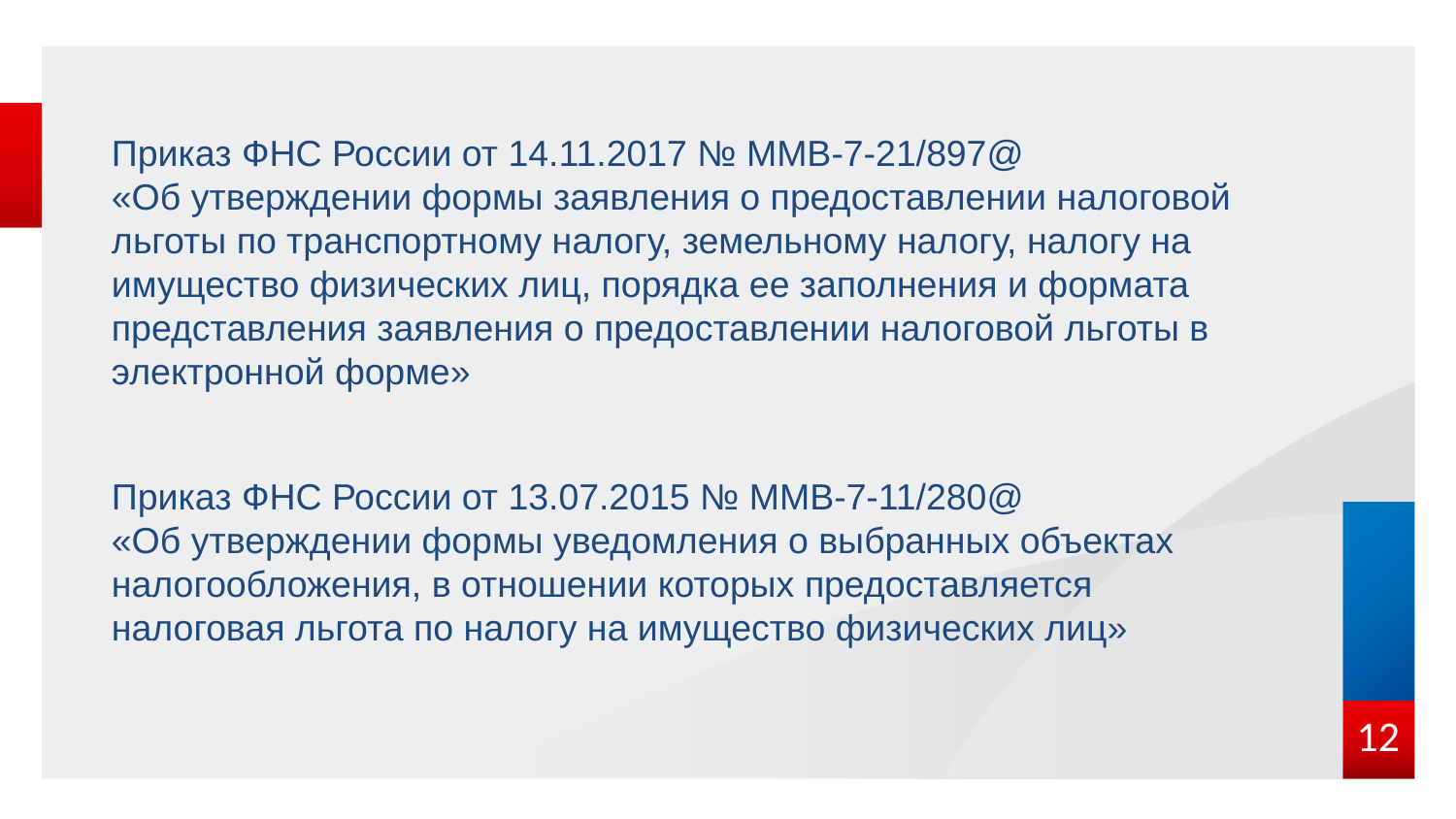

Приказ ФНС России от 14.11.2017 № ММВ-7-21/897@
«Об утверждении формы заявления о предоставлении налоговой льготы по транспортному налогу, земельному налогу, налогу на имущество физических лиц, порядка ее заполнения и формата представления заявления о предоставлении налоговой льготы в электронной форме»
Приказ ФНС России от 13.07.2015 № ММВ-7-11/280@
«Об утверждении формы уведомления о выбранных объектах налогообложения, в отношении которых предоставляется налоговая льгота по налогу на имущество физических лиц»
12